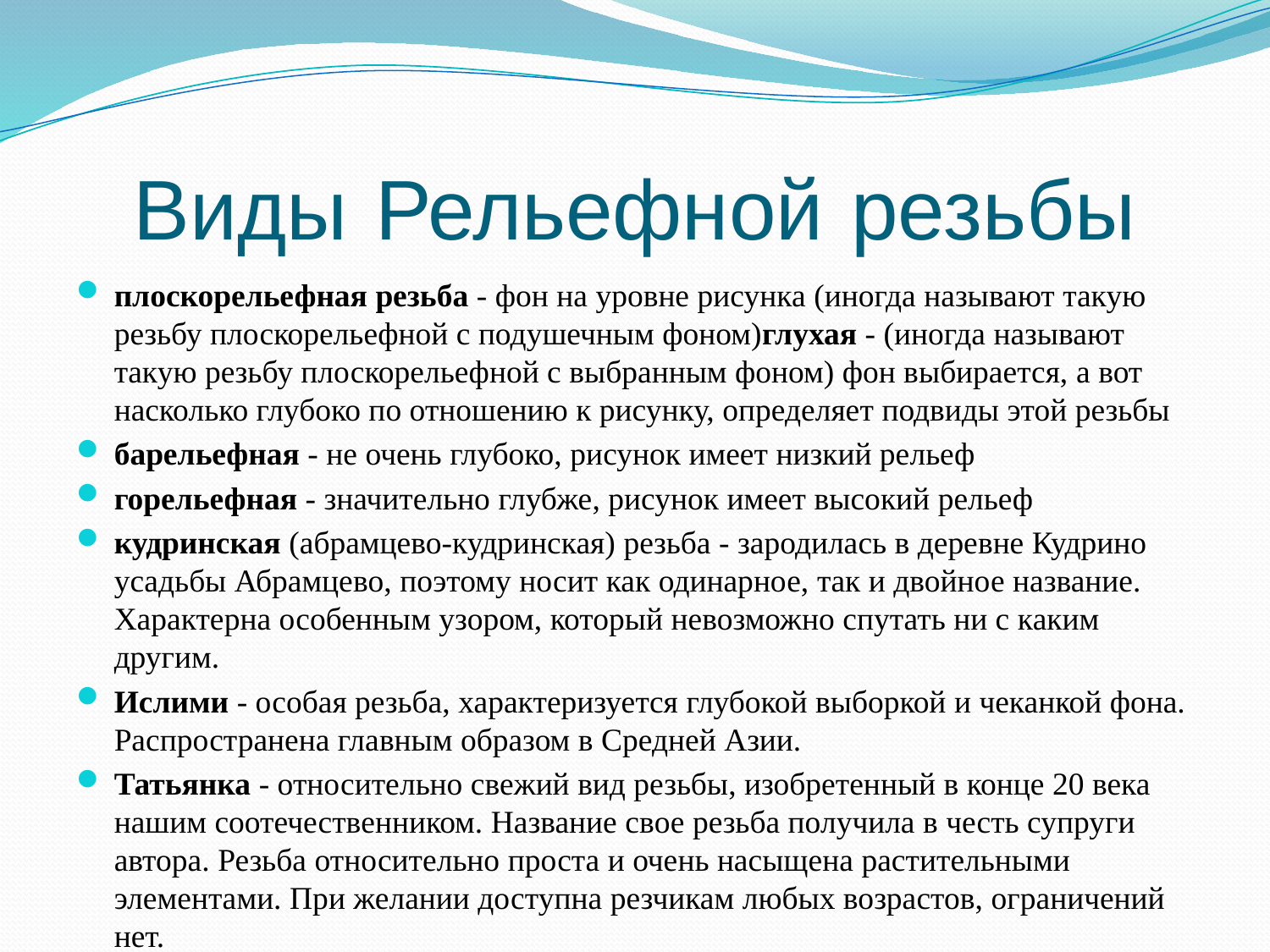

# Виды Рельефной резьбы
плоскорельефная резьба - фон на уровне рисунка (иногда называют такую резьбу плоскорельефной с подушечным фоном)глухая - (иногда называют такую резьбу плоскорельефной с выбранным фоном) фон выбирается, а вот насколько глубоко по отношению к рисунку, определяет подвиды этой резьбы
барельефная - не очень глубоко, рисунок имеет низкий рельеф
горельефная - значительно глубже, рисунок имеет высокий рельеф
кудринская (абрамцево-кудринская) резьба - зародилась в деревне Кудрино усадьбы Абрамцево, поэтому носит как одинарное, так и двойное название. Характерна особенным узором, который невозможно спутать ни с каким другим.
Ислими - особая резьба, характеризуется глубокой выборкой и чеканкой фона. Распространена главным образом в Средней Азии.
Татьянка - относительно свежий вид резьбы, изобретенный в конце 20 века нашим соотечественником. Название свое резьба получила в честь супруги автора. Резьба относительно проста и очень насыщена растительными элементами. При желании доступна резчикам любых возрастов, ограничений нет.